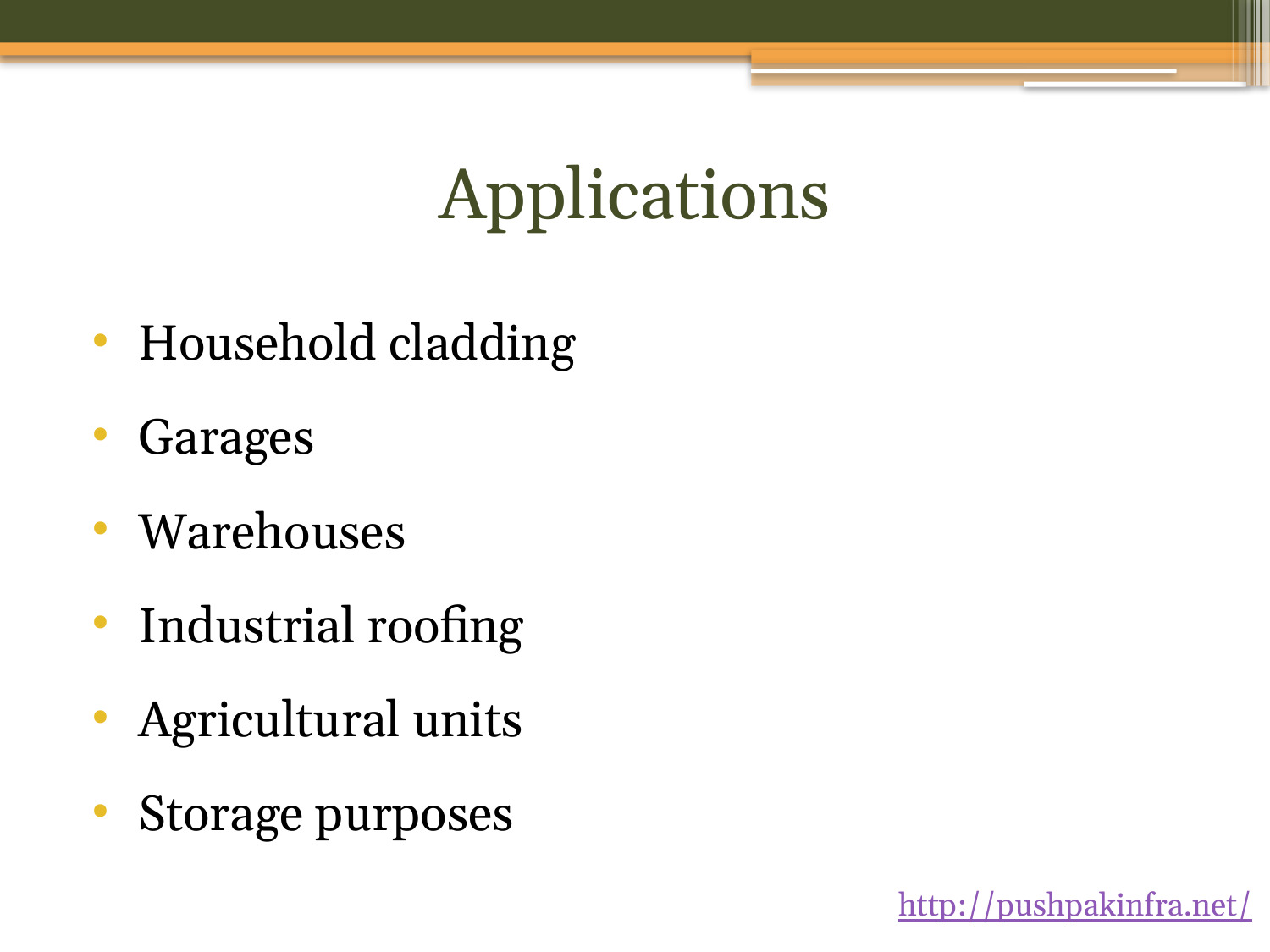

# Applications
 Household cladding
 Garages
 Warehouses
 Industrial roofing
 Agricultural units
 Storage purposes

http://pushpakinfra.net/